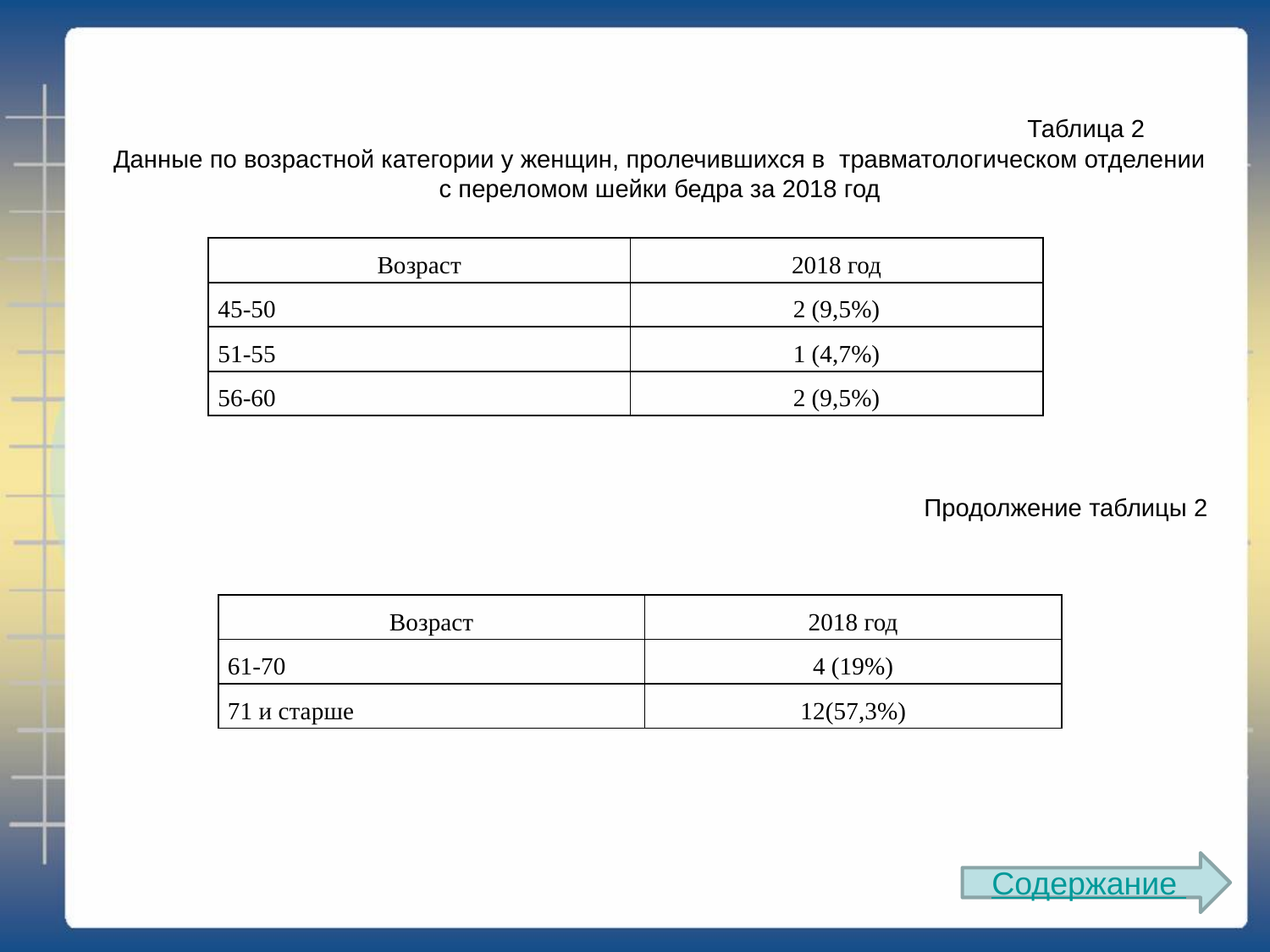

Таблица 2
Данные по возрастной категории у женщин, пролечившихся в  травматологическом отделении с переломом шейки бедра за 2018 год

| Возраст | 2018 год |
| --- | --- |
| 45-50 | 2 (9,5%) |
| 51-55 | 1 (4,7%) |
| 56-60 | 2 (9,5%) |
Продолжение таблицы 2

| Возраст | 2018 год |
| --- | --- |
| 61-70 | 4 (19%) |
| 71 и старше | 12(57,3%) |
Содержание